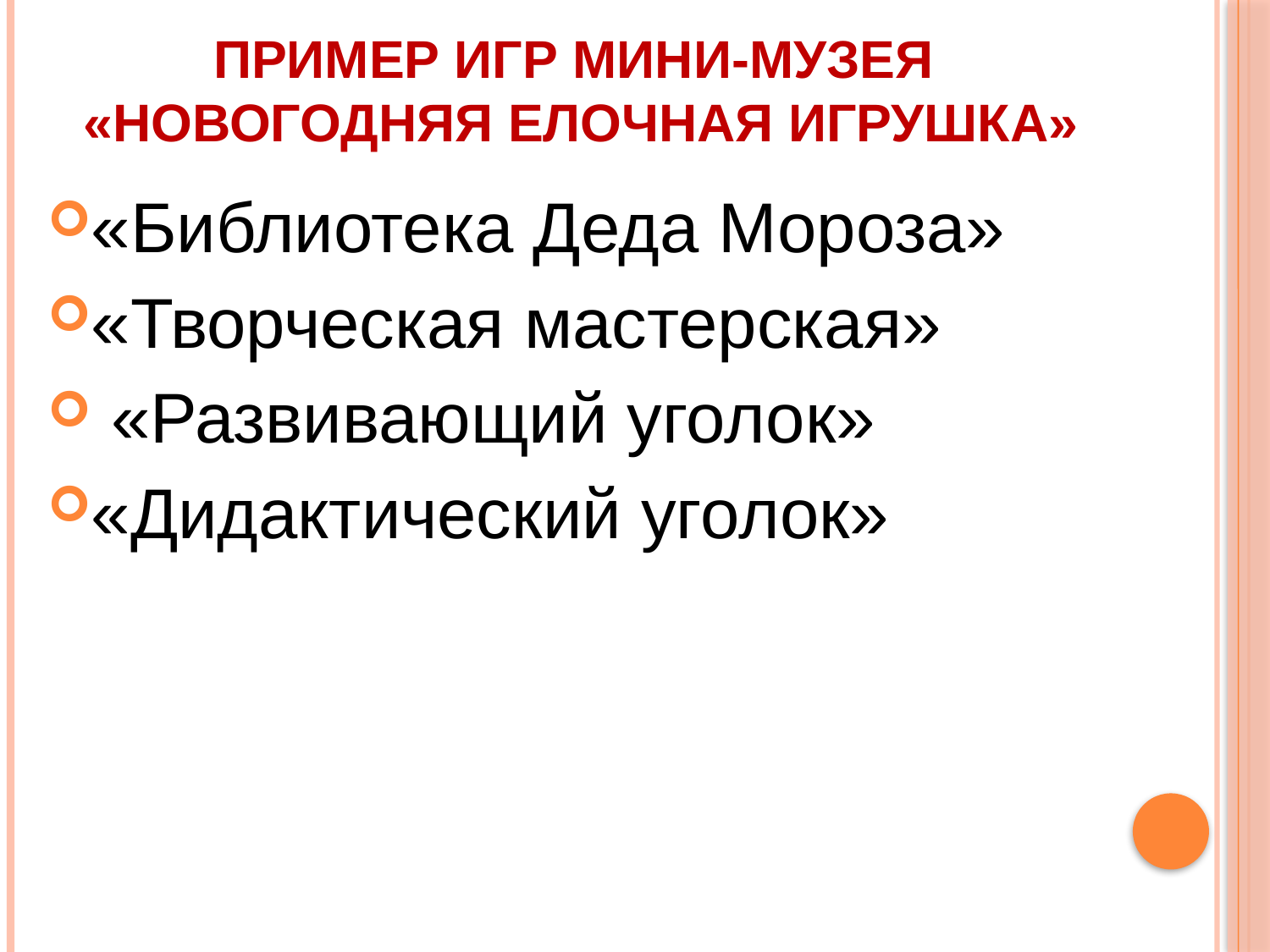

# Пример игр мини-музея «Новогодняя елочная игрушка»
«Библиотека Деда Мороза»
«Творческая мастерская»
 «Развивающий уголок»
«Дидактический уголок»